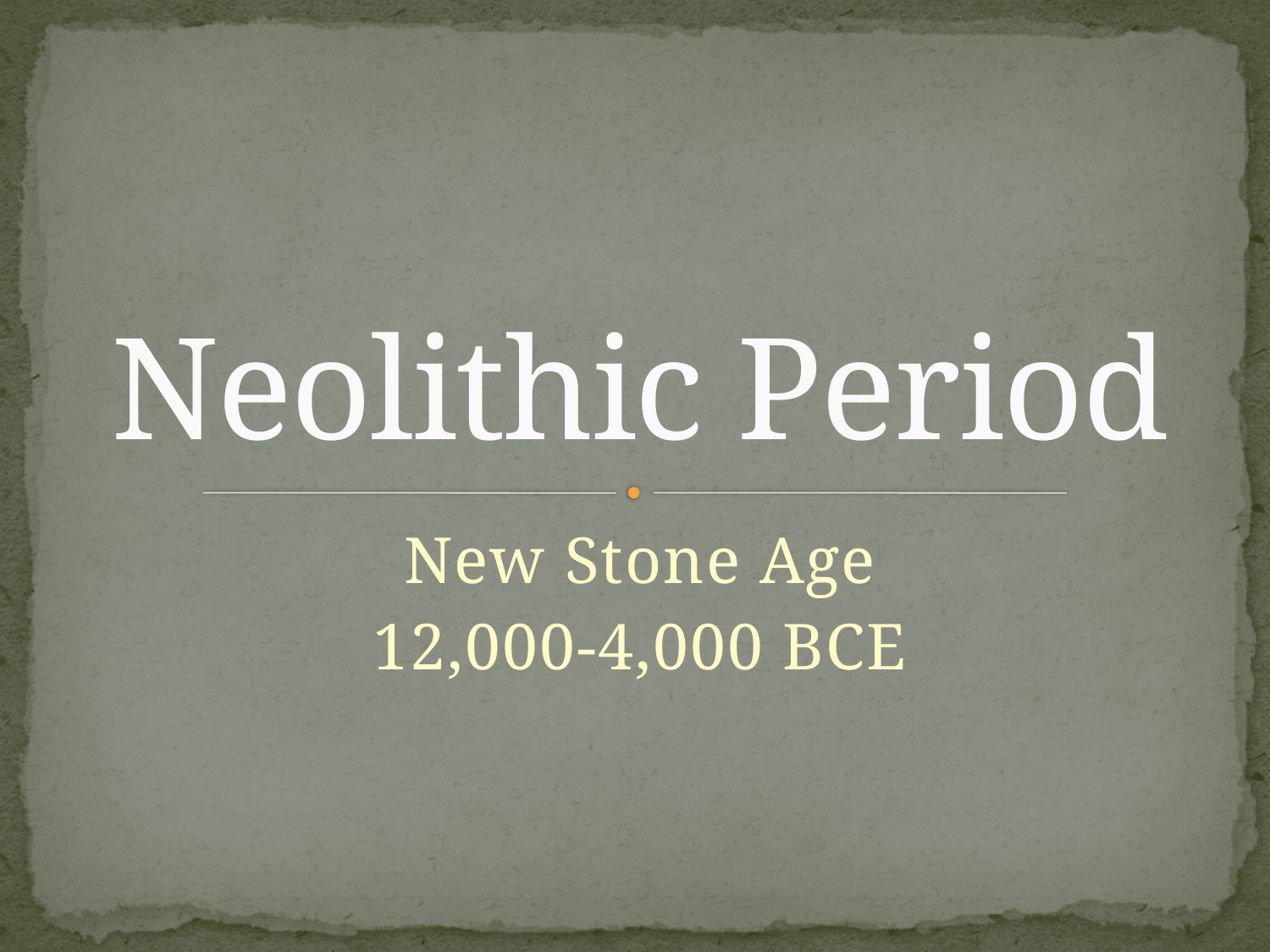

# Neolithic Period
New Stone Age
12,000-4,000 BCE